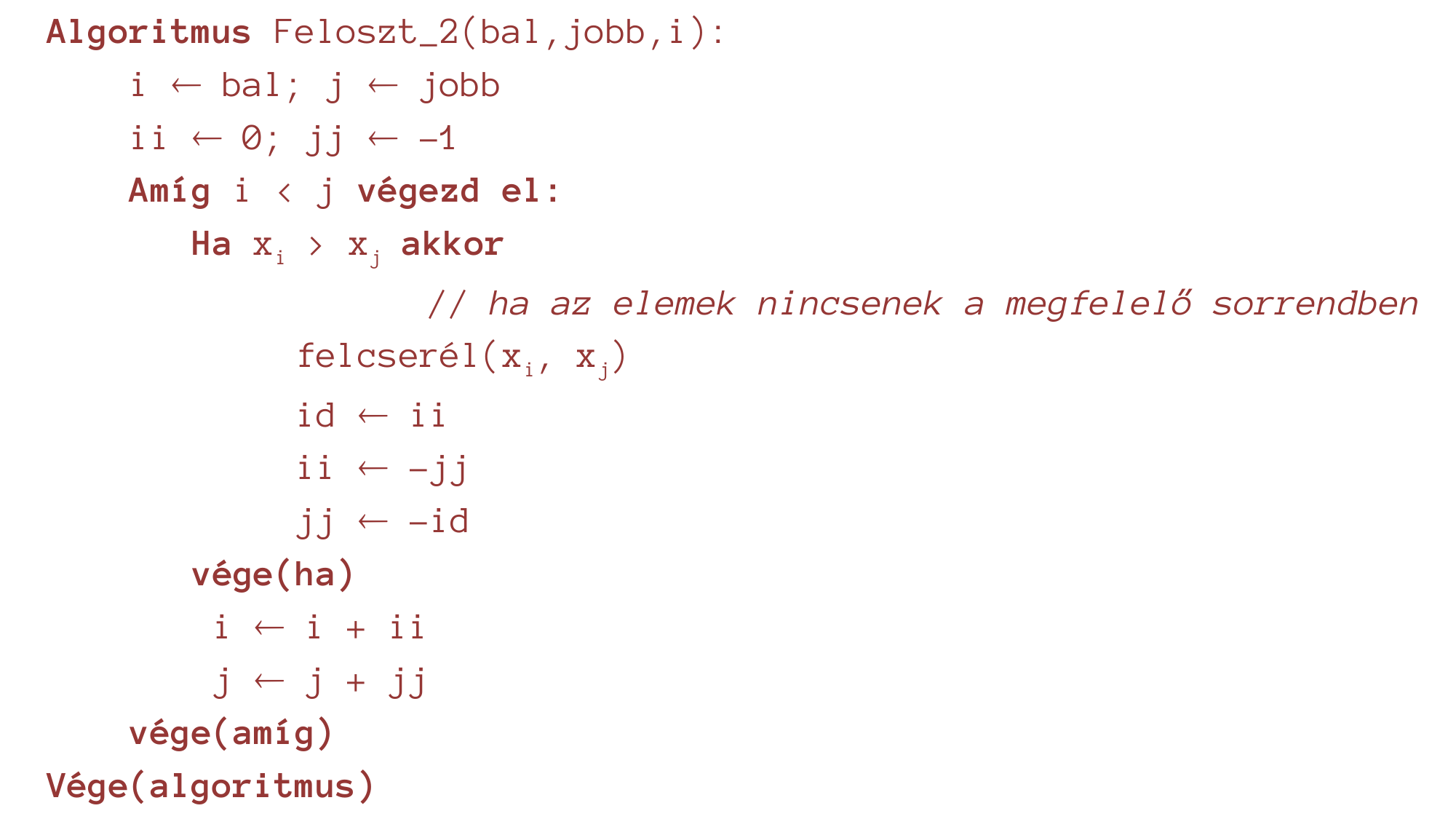

Algoritmus Feloszt_2(bal,jobb,i):
    i ← bal; j ← jobb
    ii ← 0; jj ← -1
    Amíg i < j végezd el:
       Ha xi > xj akkor
                // ha az elemek nincsenek a megfelelő sorrendben
            felcserél(xi, xj)
            id ← ii
            ii ← -jj
            jj ← -id
       vége(ha)
        i ← i + ii
        j ← j + jj
    vége(amíg)
Vége(algoritmus)